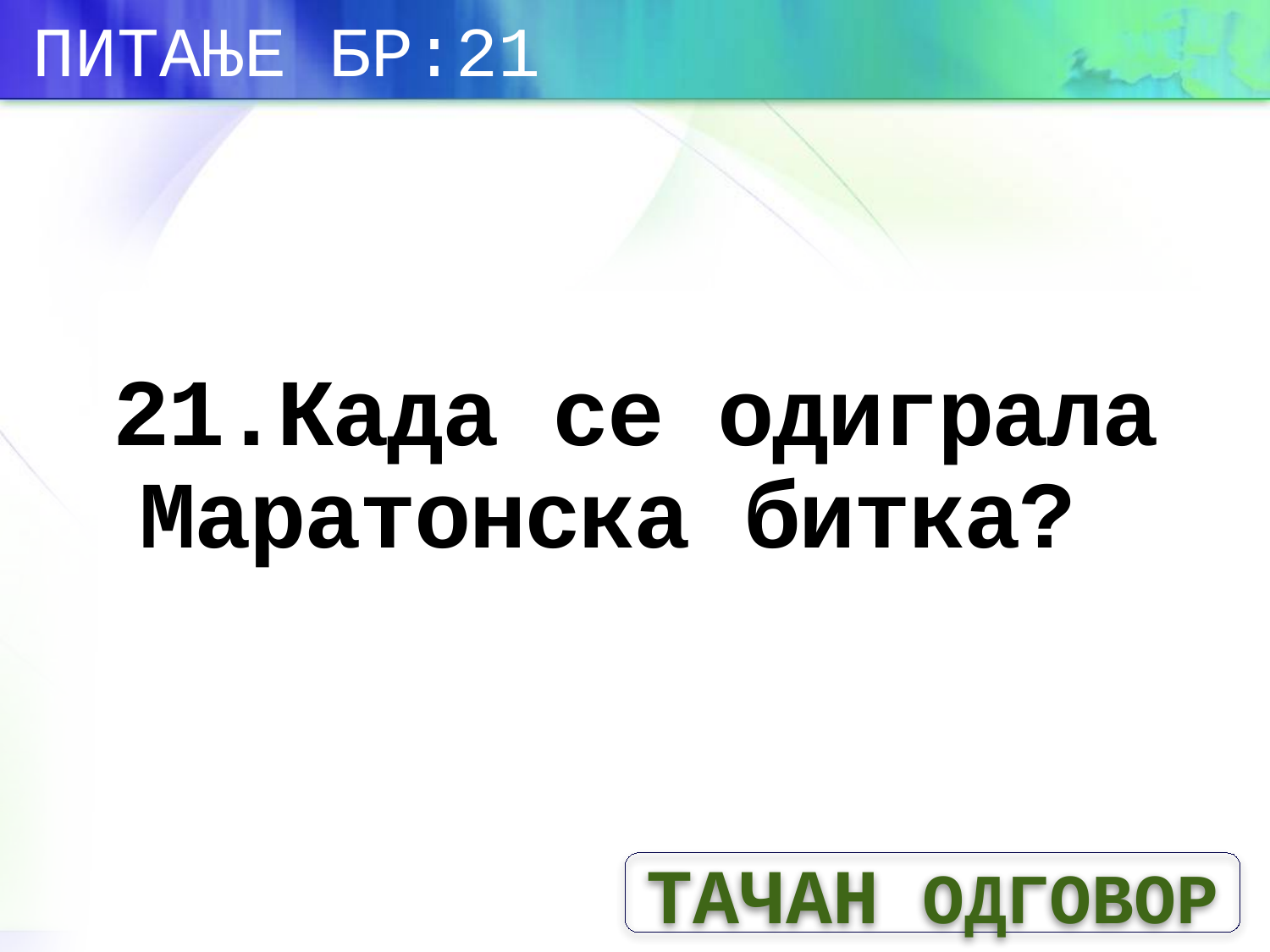

ПИТАЊЕ БР:21
# 21.Када се одиграла Маратонска битка?
ТАЧАН ОДГОВОР